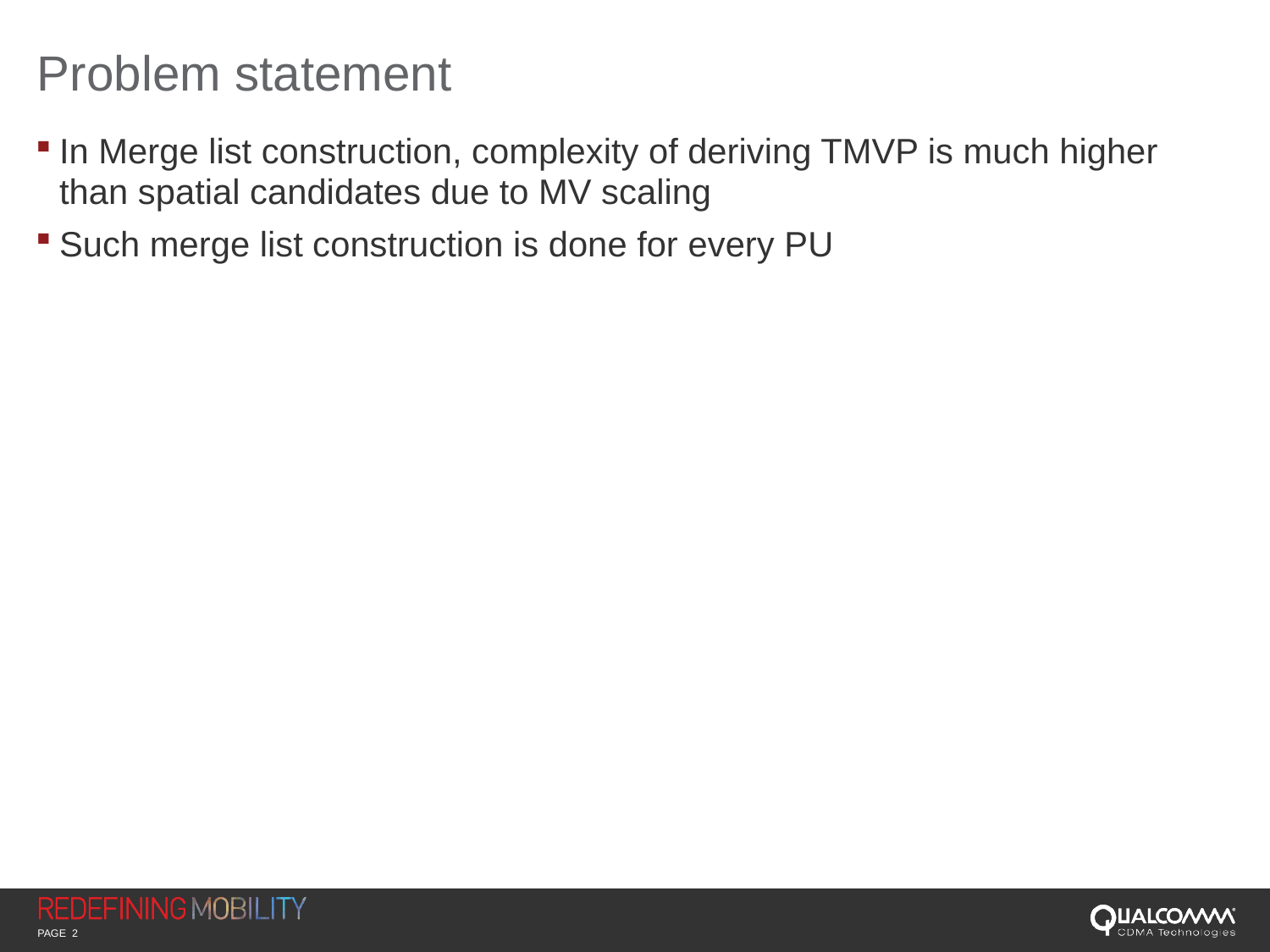

# Problem statement
In Merge list construction, complexity of deriving TMVP is much higher than spatial candidates due to MV scaling
Such merge list construction is done for every PU